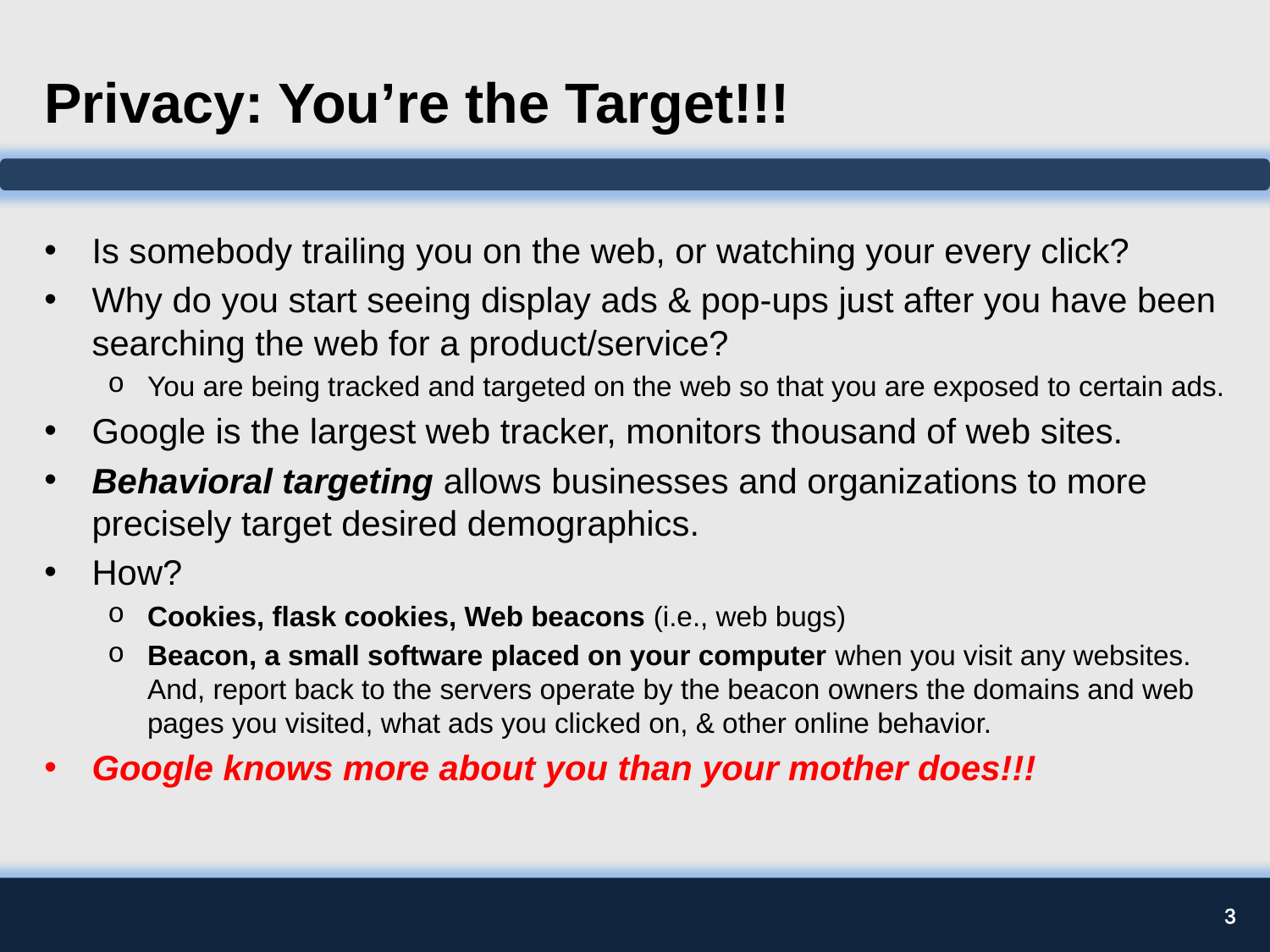

# Privacy: You’re the Target!!!
Is somebody trailing you on the web, or watching your every click?
Why do you start seeing display ads & pop-ups just after you have been searching the web for a product/service?
You are being tracked and targeted on the web so that you are exposed to certain ads.
Google is the largest web tracker, monitors thousand of web sites.
Behavioral targeting allows businesses and organizations to more precisely target desired demographics.
How?
Cookies, flask cookies, Web beacons (i.e., web bugs)
Beacon, a small software placed on your computer when you visit any websites. And, report back to the servers operate by the beacon owners the domains and web pages you visited, what ads you clicked on, & other online behavior.
Google knows more about you than your mother does!!!
3